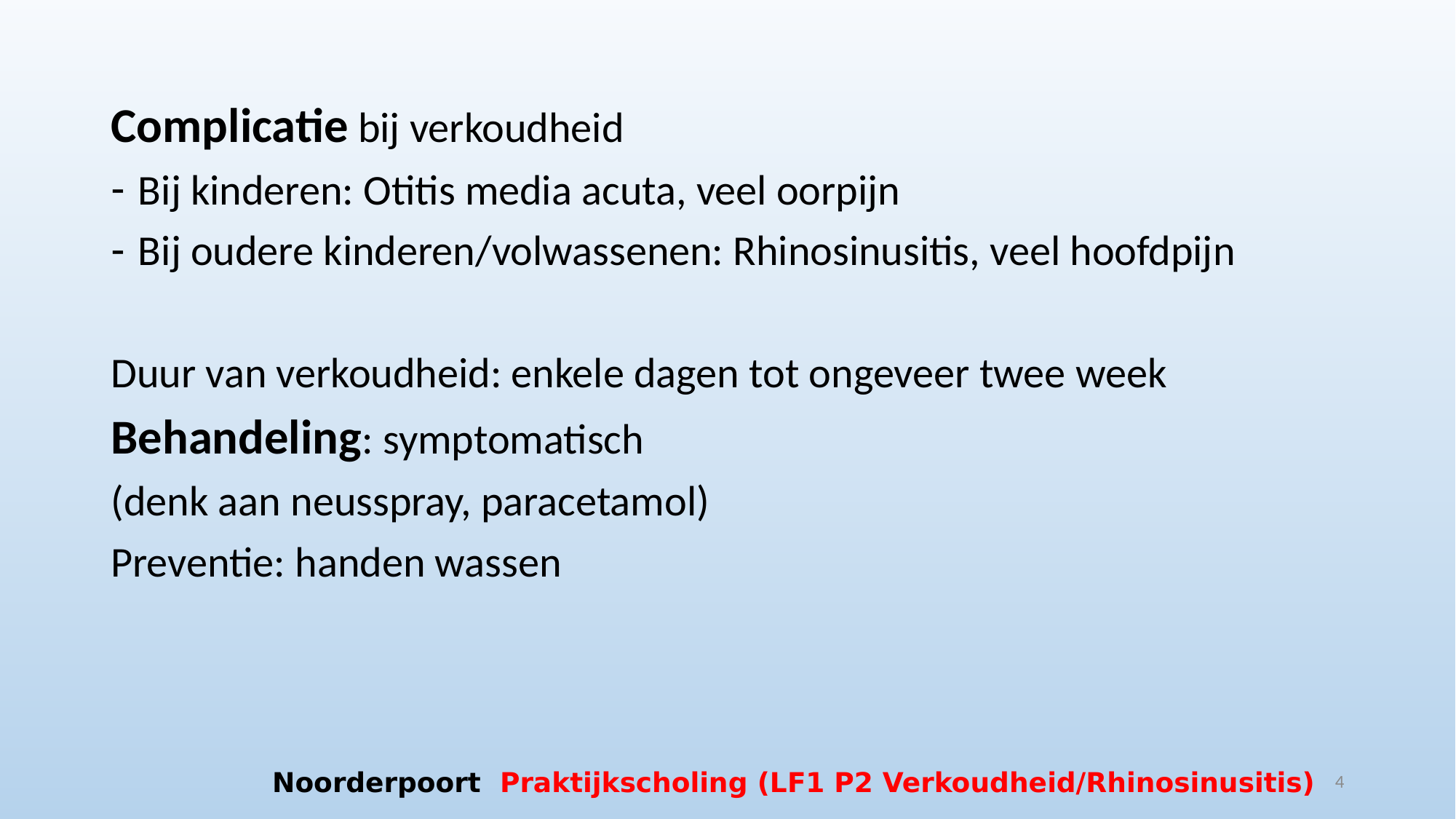

Complicatie bij verkoudheid
Bij kinderen: Otitis media acuta, veel oorpijn
Bij oudere kinderen/volwassenen: Rhinosinusitis, veel hoofdpijn

Duur van verkoudheid: enkele dagen tot ongeveer twee week
Behandeling: symptomatisch
(denk aan neusspray, paracetamol)
Preventie: handen wassen

4
Noorderpoort  Praktijkscholing (LF1 P2 Verkoudheid/Rhinosinusitis)